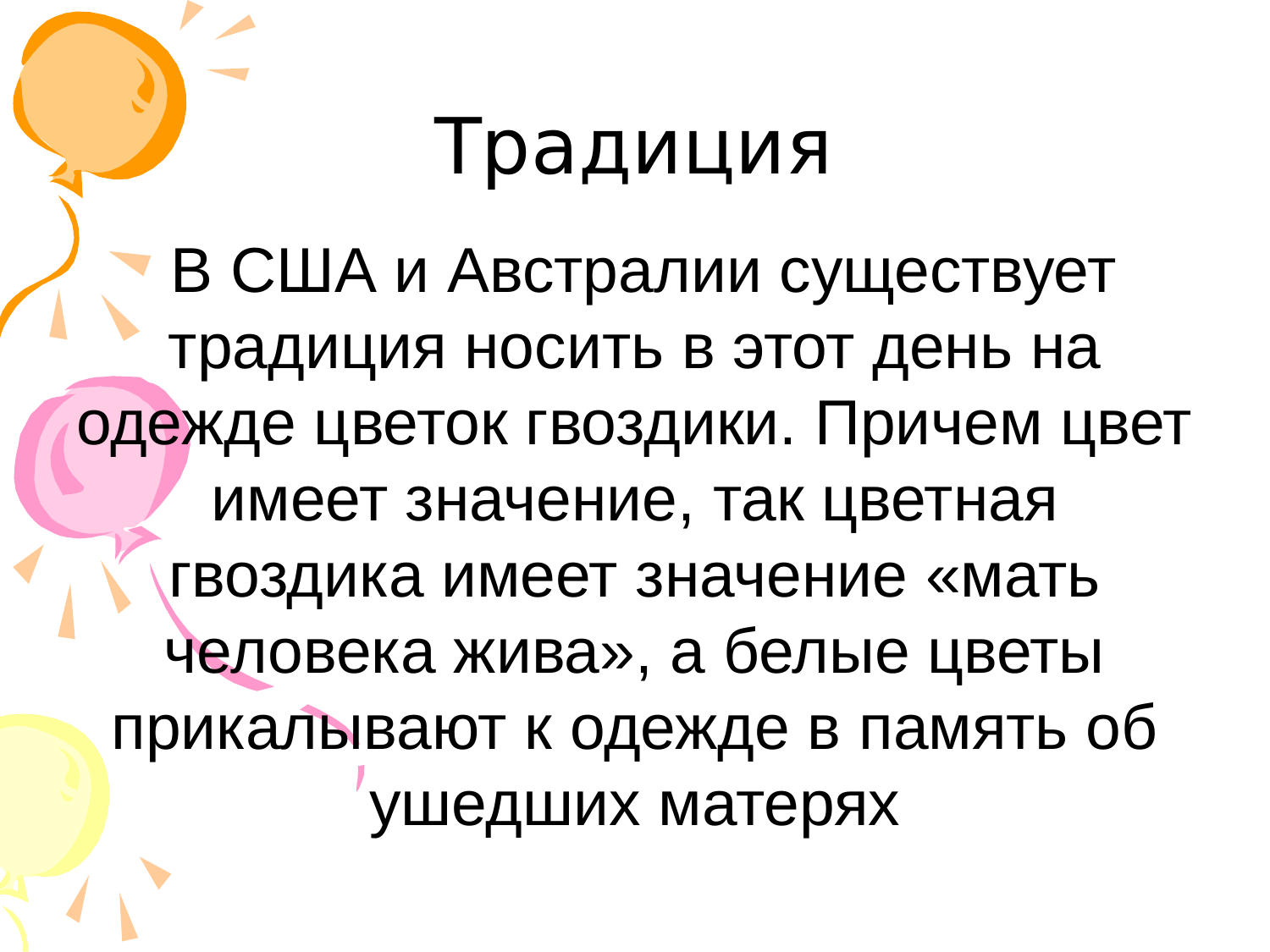

# Традиция
 В США и Австралии существует традиция носить в этот день на одежде цветок гвоздики. Причем цвет имеет значение, так цветная гвоздика имеет значение «мать человека жива», а белые цветы прикалывают к одежде в память об ушедших матерях